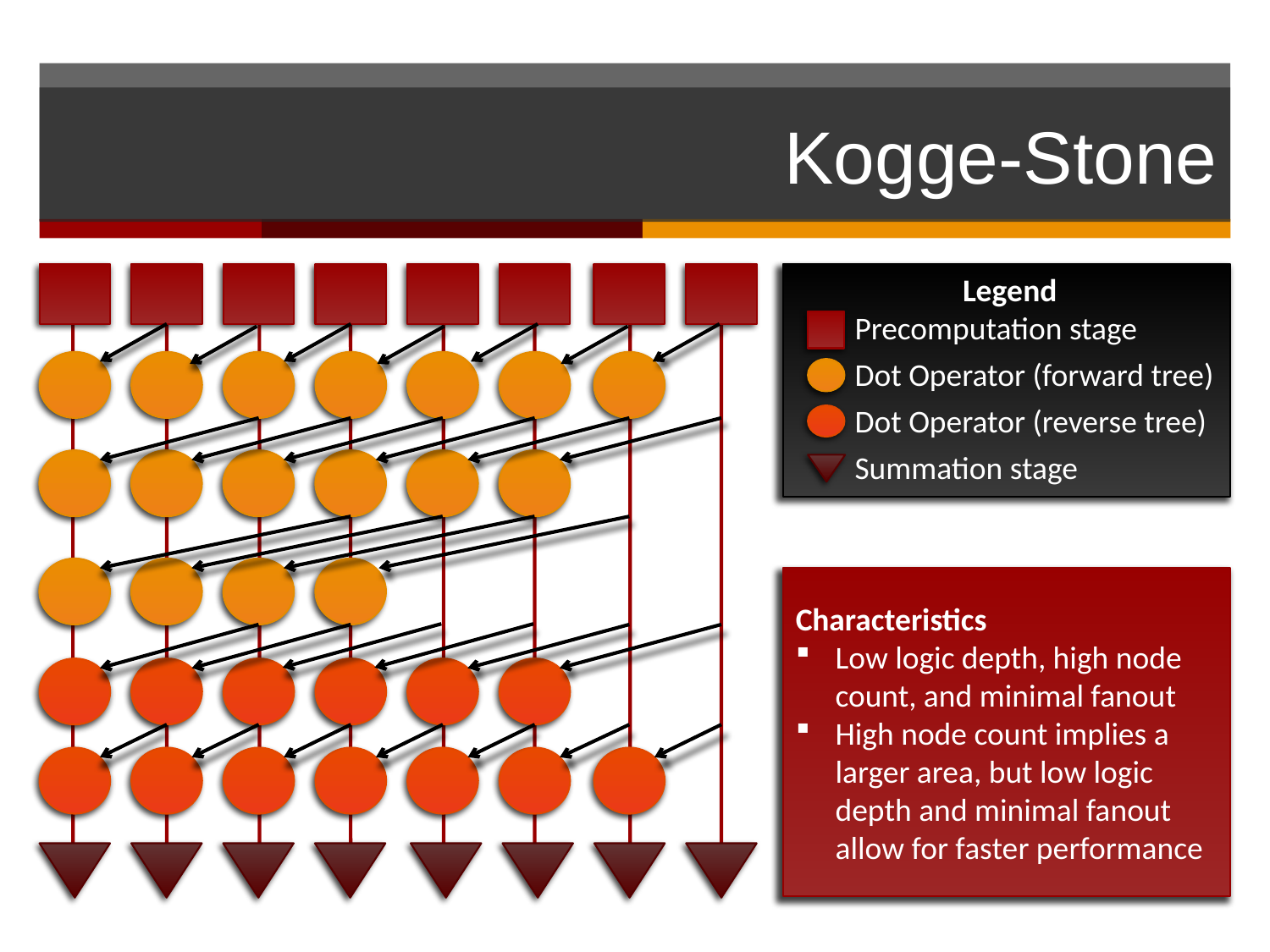

# Kogge-Stone

               Legend
Precomputation stage

Dot Operator (forward tree)

Dot Operator (reverse tree)

Summation stage

Characteristics
Low logic depth, high node count, and minimal fanout
High node count implies a larger area, but low logic depth and minimal fanout allow for faster performance